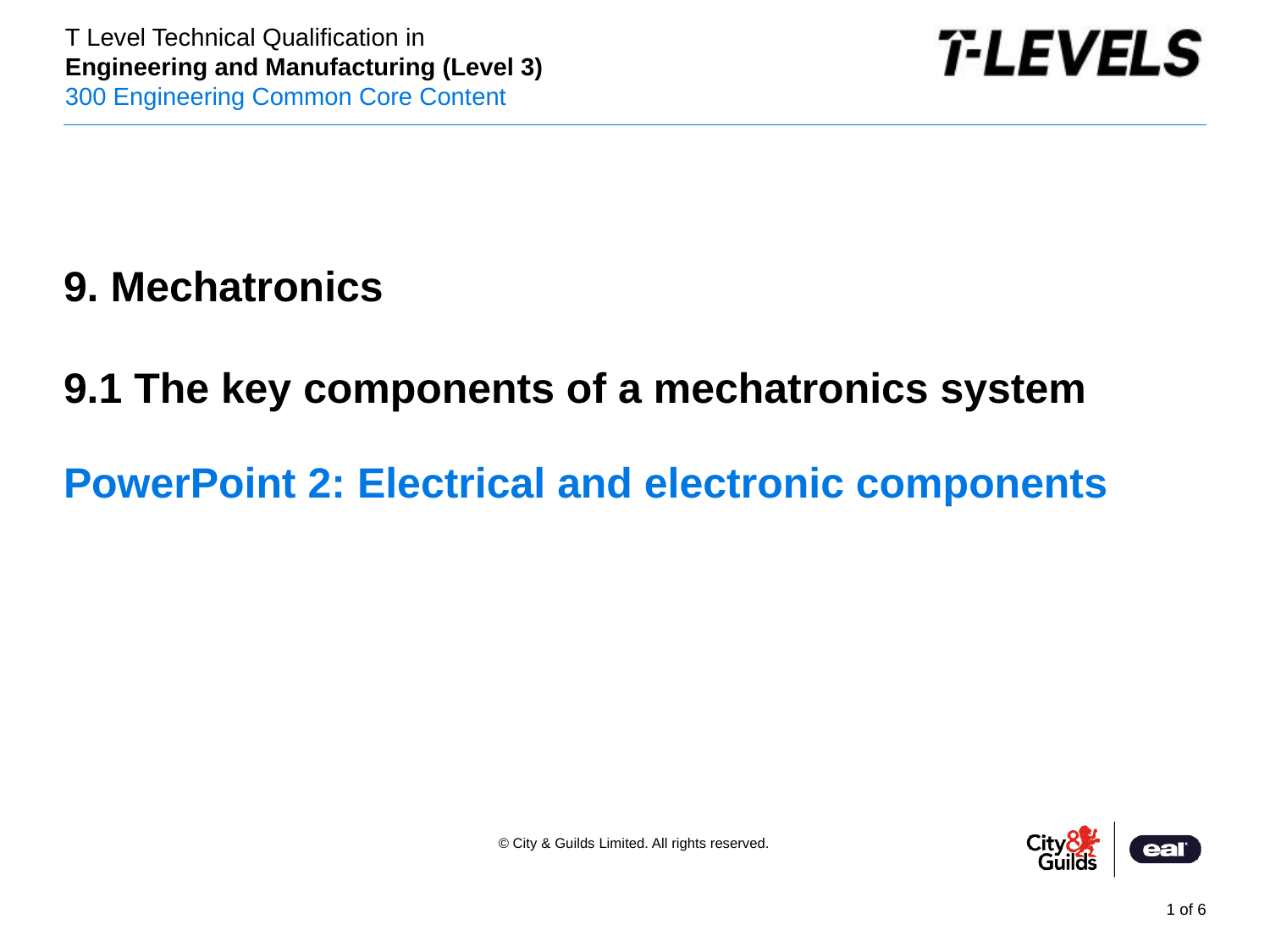

PowerPoint presentation
9. Mechatronics

9.1 The key components of a mechatronics system

# PowerPoint 2: Electrical and electronic components